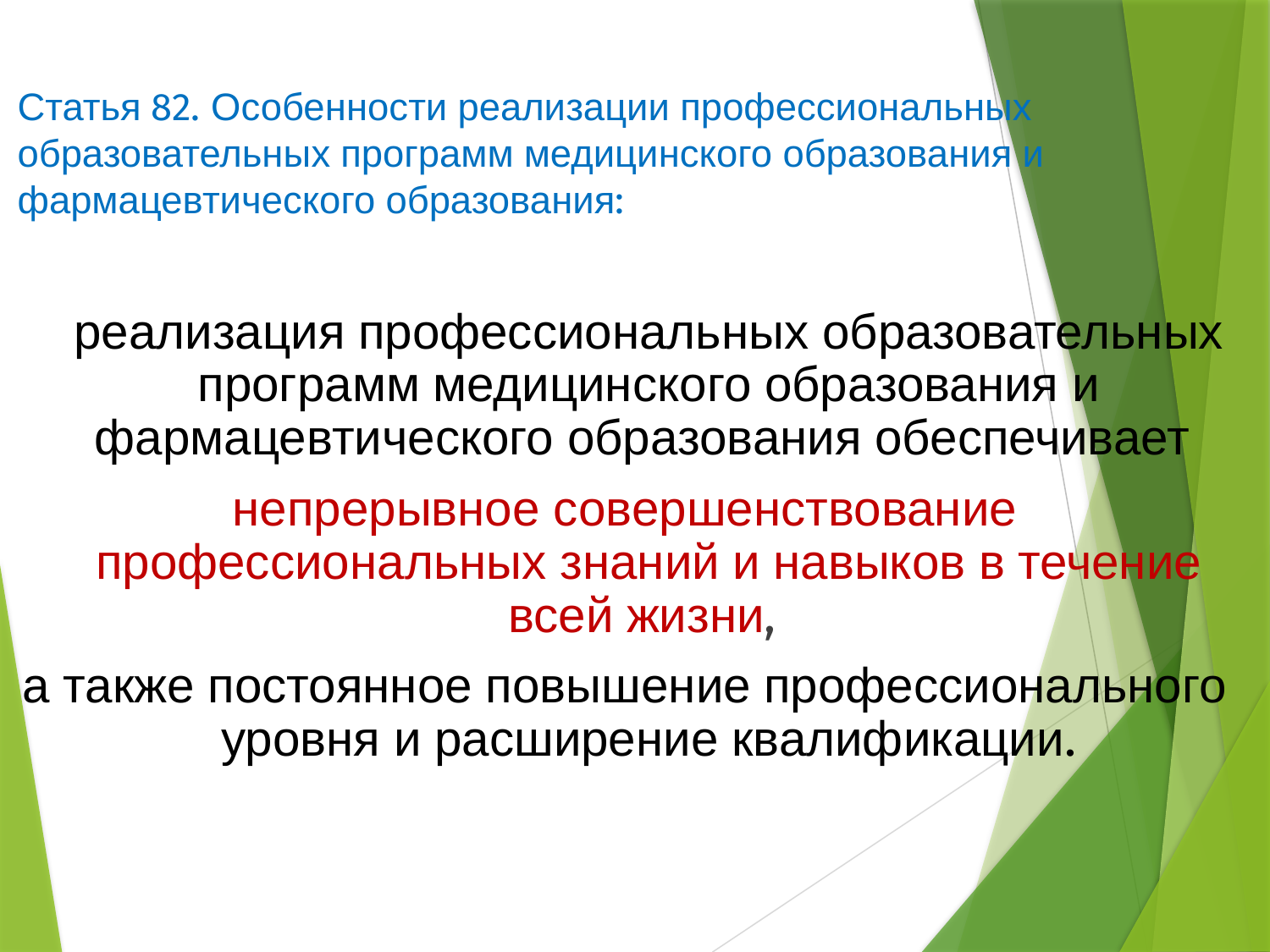

# Статья 82. Особенности реализации профессиональных образовательных программ медицинского образования и фармацевтического образования:
	реализация профессиональных образовательных программ медицинского образования и фармацевтического образования обеспечивает
непрерывное совершенствование профессиональных знаний и навыков в течение всей жизни,
а также постоянное повышение профессионального уровня и расширение квалификации.